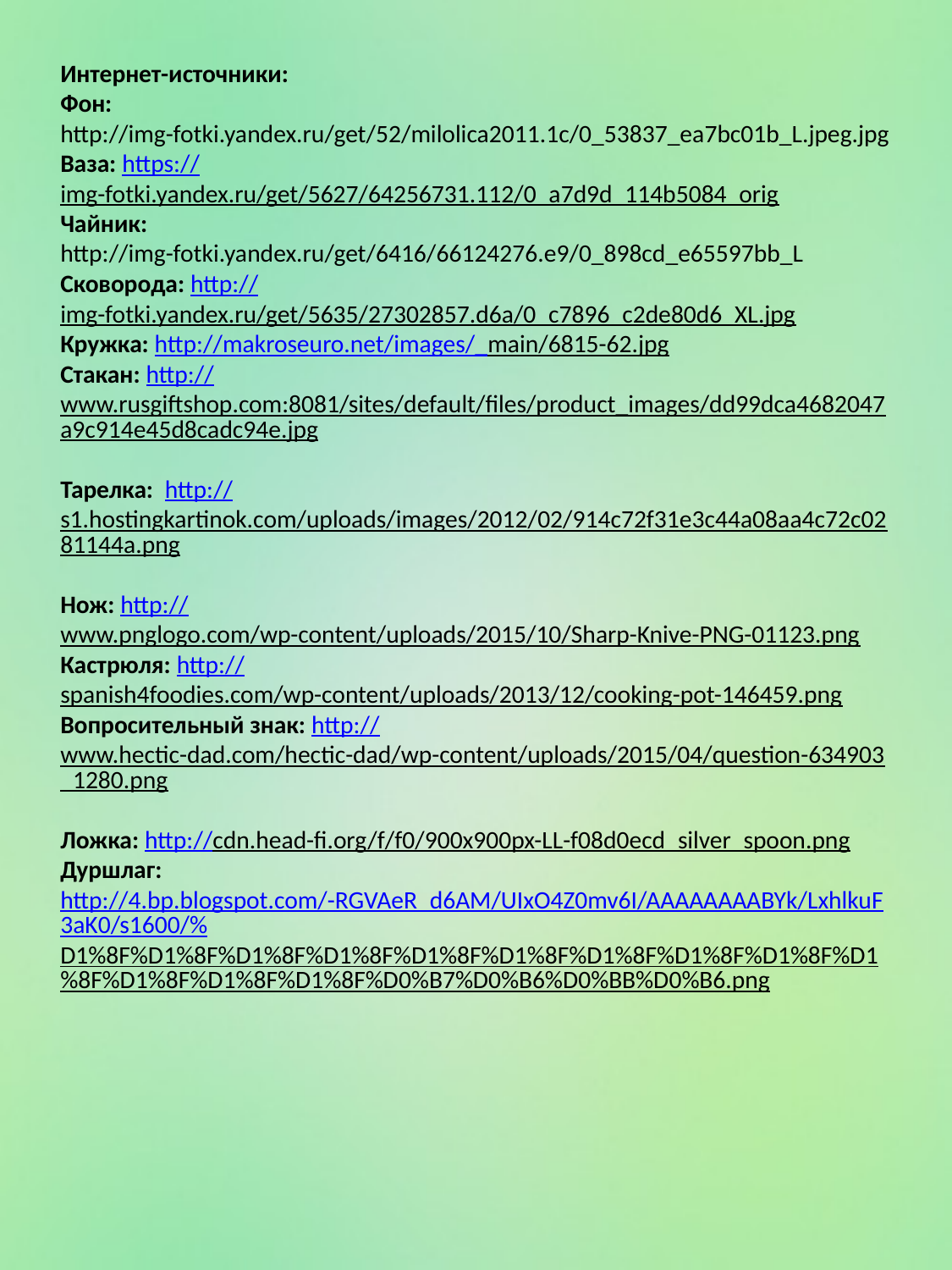

# Интернет-источники: Фон: http://img-fotki.yandex.ru/get/52/milolica2011.1c/0_53837_ea7bc01b_L.jpeg.jpg Ваза: https://img-fotki.yandex.ru/get/5627/64256731.112/0_a7d9d_114b5084_orig Чайник: http://img-fotki.yandex.ru/get/6416/66124276.e9/0_898cd_e65597bb_L Сковорода: http://img-fotki.yandex.ru/get/5635/27302857.d6a/0_c7896_c2de80d6_XL.jpg Кружка: http://makroseuro.net/images/_main/6815-62.jpg Стакан: http://www.rusgiftshop.com:8081/sites/default/files/product_images/dd99dca4682047a9c914e45d8cadc94e.jpg Тарелка:  http://s1.hostingkartinok.com/uploads/images/2012/02/914c72f31e3c44a08aa4c72c0281144a.png Нож: http://www.pnglogo.com/wp-content/uploads/2015/10/Sharp-Knive-PNG-01123.png Кастрюля: http://spanish4foodies.com/wp-content/uploads/2013/12/cooking-pot-146459.png Вопросительный знак: http://www.hectic-dad.com/hectic-dad/wp-content/uploads/2015/04/question-634903_1280.png Ложка: http://cdn.head-fi.org/f/f0/900x900px-LL-f08d0ecd_silver_spoon.png Дуршлаг: http://4.bp.blogspot.com/-RGVAeR_d6AM/UIxO4Z0mv6I/AAAAAAAABYk/LxhlkuF3aK0/s1600/%D1%8F%D1%8F%D1%8F%D1%8F%D1%8F%D1%8F%D1%8F%D1%8F%D1%8F%D1%8F%D1%8F%D1%8F%D1%8F%D0%B7%D0%B6%D0%BB%D0%B6.png